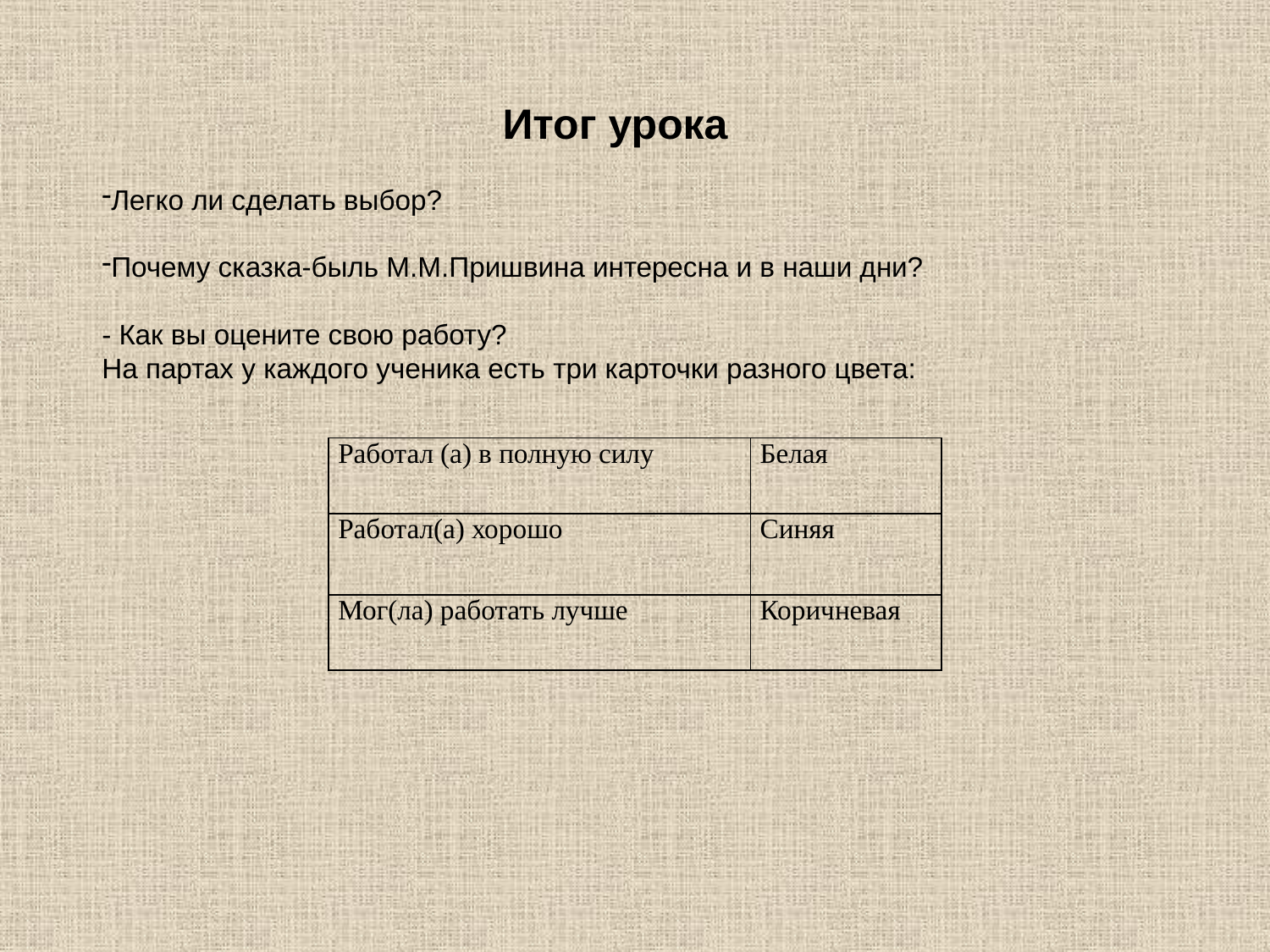

Итог урока

Легко ли сделать выбор?

Почему сказка-быль М.М.Пришвина интересна и в наши дни?

- Как вы оцените свою работу?
На партах у каждого ученика есть три карточки разного цвета:

| Работал (а) в полную силу | Белая |
| --- | --- |
| Работал(а) хорошо | Синяя |
| Мог(ла) работать лучше | Коричневая |